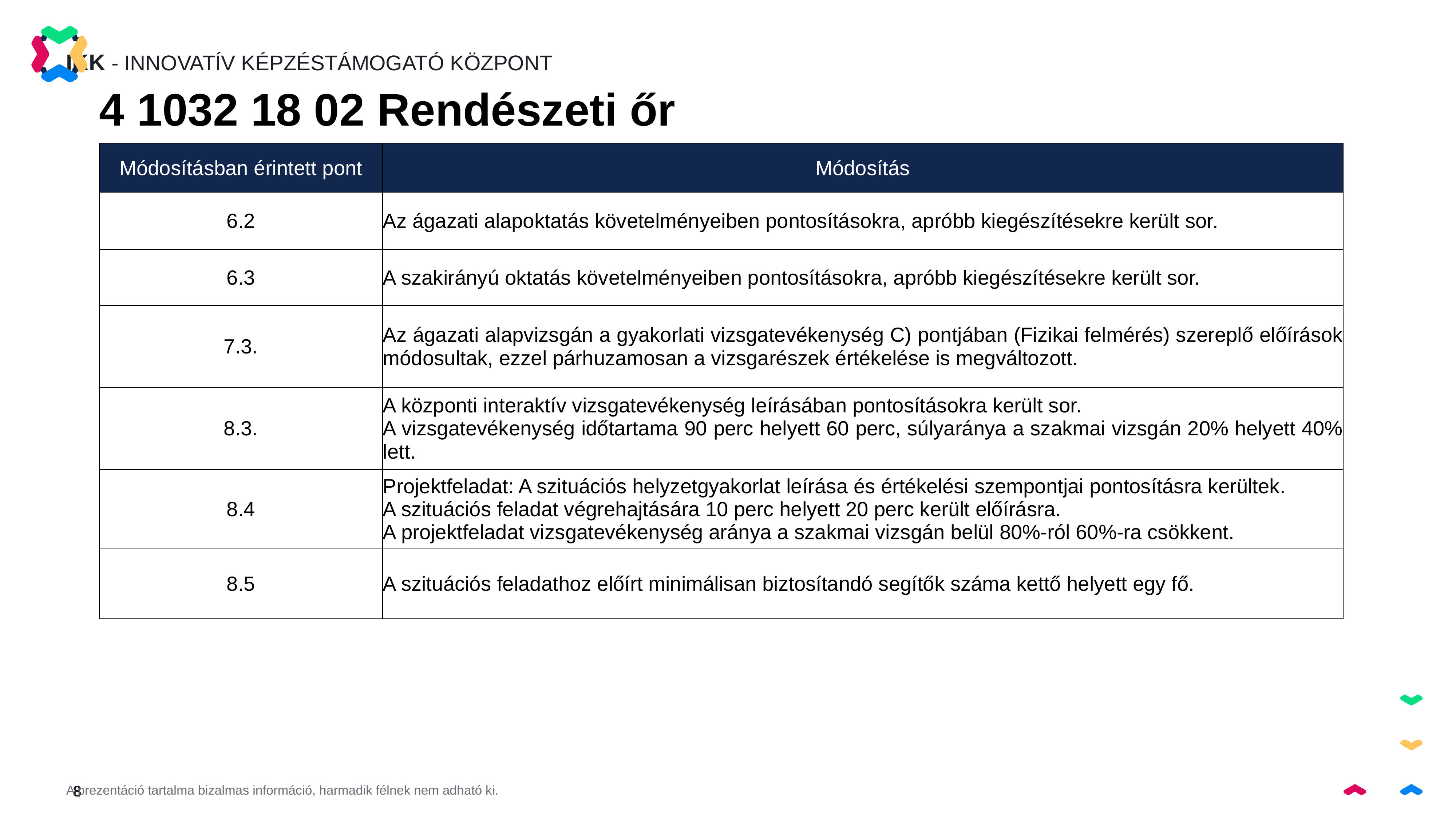

4 1032 18 02 Rendészeti őr
| Módosításban érintett pont | Módosítás |
| --- | --- |
| 6.2 | Az ágazati alapoktatás követelményeiben pontosításokra, apróbb kiegészítésekre került sor. |
| 6.3 | A szakirányú oktatás követelményeiben pontosításokra, apróbb kiegészítésekre került sor. |
| 7.3. | Az ágazati alapvizsgán a gyakorlati vizsgatevékenység C) pontjában (Fizikai felmérés) szereplő előírások módosultak, ezzel párhuzamosan a vizsgarészek értékelése is megváltozott. |
| 8.3. | A központi interaktív vizsgatevékenység leírásában pontosításokra került sor. A vizsgatevékenység időtartama 90 perc helyett 60 perc, súlyaránya a szakmai vizsgán 20% helyett 40% lett. |
| 8.4 | Projektfeladat: A szituációs helyzetgyakorlat leírása és értékelési szempontjai pontosításra kerültek. A szituációs feladat végrehajtására 10 perc helyett 20 perc került előírásra. A projektfeladat vizsgatevékenység aránya a szakmai vizsgán belül 80%-ról 60%-ra csökkent. |
| 8.5 | A szituációs feladathoz előírt minimálisan biztosítandó segítők száma kettő helyett egy fő. |